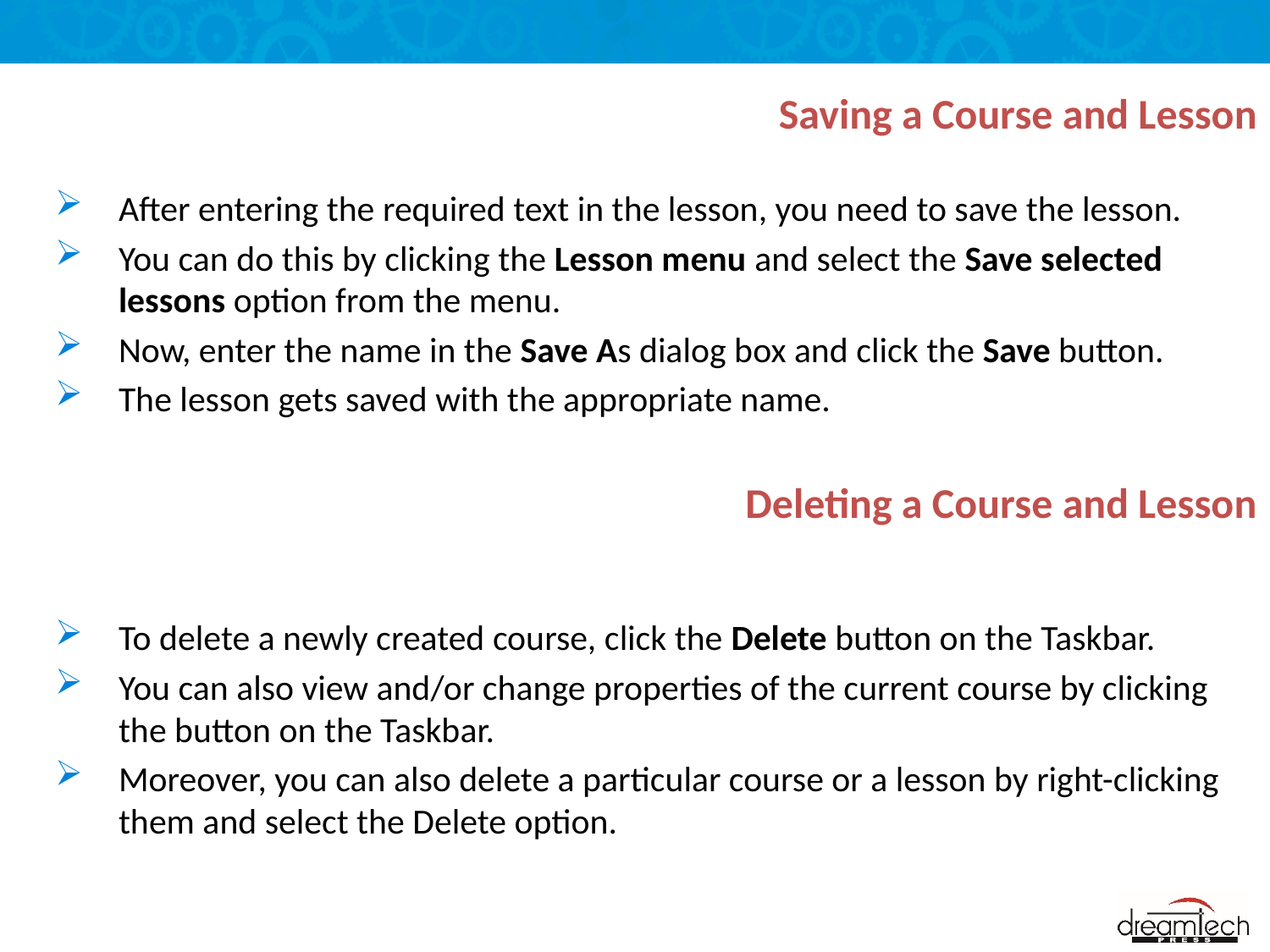

# Saving a Course and Lesson
After entering the required text in the lesson, you need to save the lesson.
You can do this by clicking the Lesson menu and select the Save selected lessons option from the menu.
Now, enter the name in the Save As dialog box and click the Save button.
The lesson gets saved with the appropriate name.

To delete a newly created course, click the Delete button on the Taskbar.
You can also view and/or change properties of the current course by clicking the button on the Taskbar.
Moreover, you can also delete a particular course or a lesson by right-clicking them and select the Delete option.

Deleting a Course and Lesson